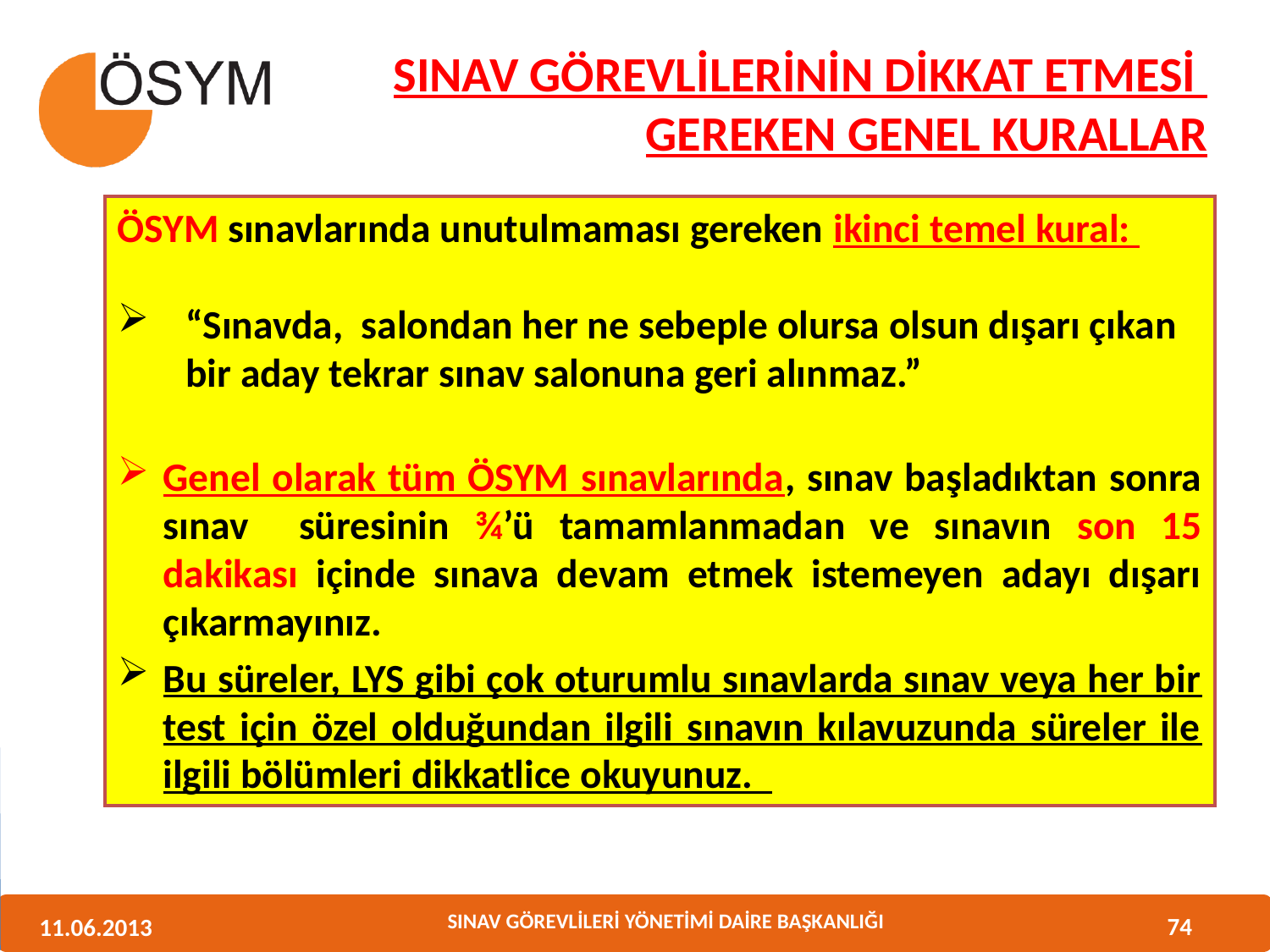

# SINAV GÖREVLİLERİNİN DİKKAT ETMESİ GEREKEN GENEL KURALLAR
ÖSYM sınavlarında unutulmaması gereken ikinci temel kural:

“Sınavda,  salondan her ne sebeple olursa olsun dışarı çıkan bir aday tekrar sınav salonuna geri alınmaz.”

Genel olarak tüm ÖSYM sınavlarında, sınav başladıktan sonra sınav  süresinin ¾’ü tamamlanmadan ve sınavın son 15 dakikası içinde sınava devam etmek istemeyen adayı dışarı çıkarmayınız.
Bu süreler, LYS gibi çok oturumlu sınavlarda sınav veya her bir test için özel olduğundan ilgili sınavın kılavuzunda süreler ile ilgili bölümleri dikkatlice okuyunuz.

74
11.06.2013